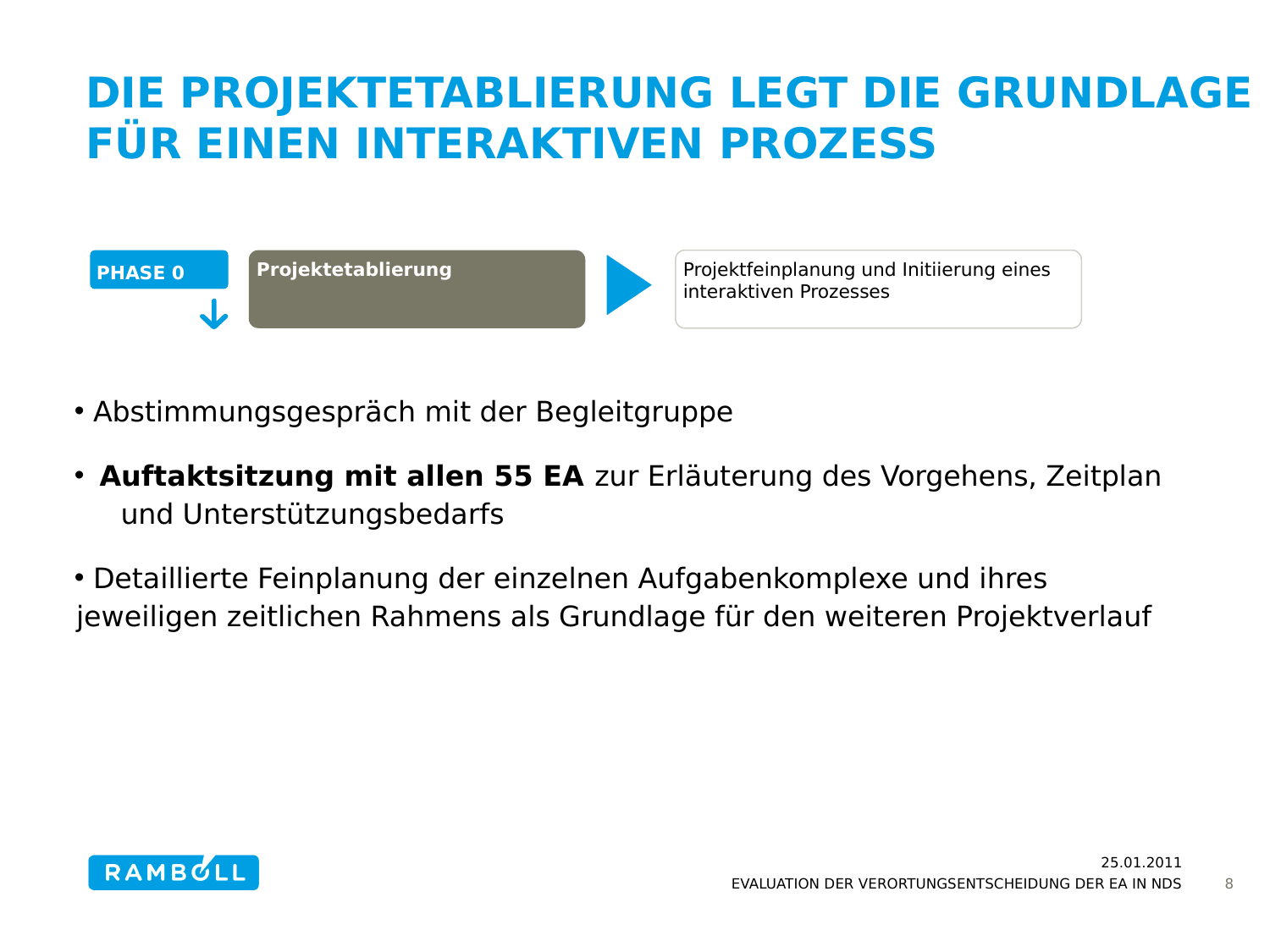

# DIE PROJEKTETABLIERUNG LEGT DIE GRUNDLAGE FÜR EINEN INTERAKTIVEN PROZESS
PHASE 0
Projektetablierung

Projektfeinplanung und Initiierung eines interaktiven Prozesses

 Abstimmungsgespräch mit der Begleitgruppe
Auftaktsitzung mit allen 55 EA zur Erläuterung des Vorgehens, Zeitplan 	und Unterstützungsbedarfs
 Detaillierte Feinplanung der einzelnen Aufgabenkomplexe und ihres 	jeweiligen zeitlichen Rahmens als Grundlage für den weiteren Projektverlauf

25.01.2011
Evaluation der Verortungsentscheidung der EA in Nds
8